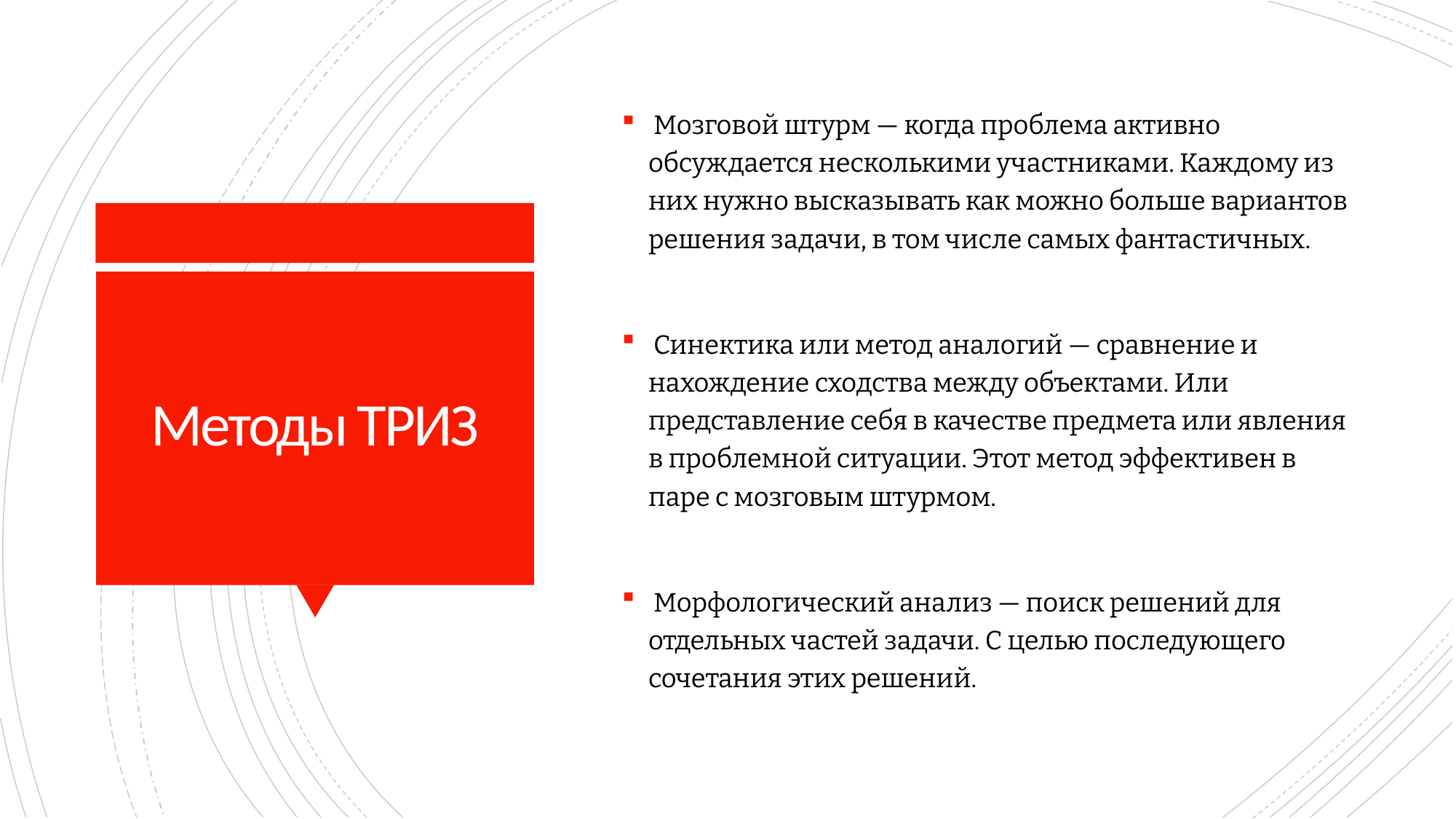

Мозговой штурм — когда проблема активно обсуждается несколькими участниками. Каждому из них нужно высказывать как можно больше вариантов решения задачи, в том числе самых фантастичных.

 Синектика или метод аналогий — сравнение и нахождение сходства между объектами. Или представление себя в качестве предмета или явления в проблемной ситуации. Этот метод эффективен в паре с мозговым штурмом.

 Морфологический анализ — поиск решений для отдельных частей задачи. С целью последующего сочетания этих решений.

# Методы ТРИЗ